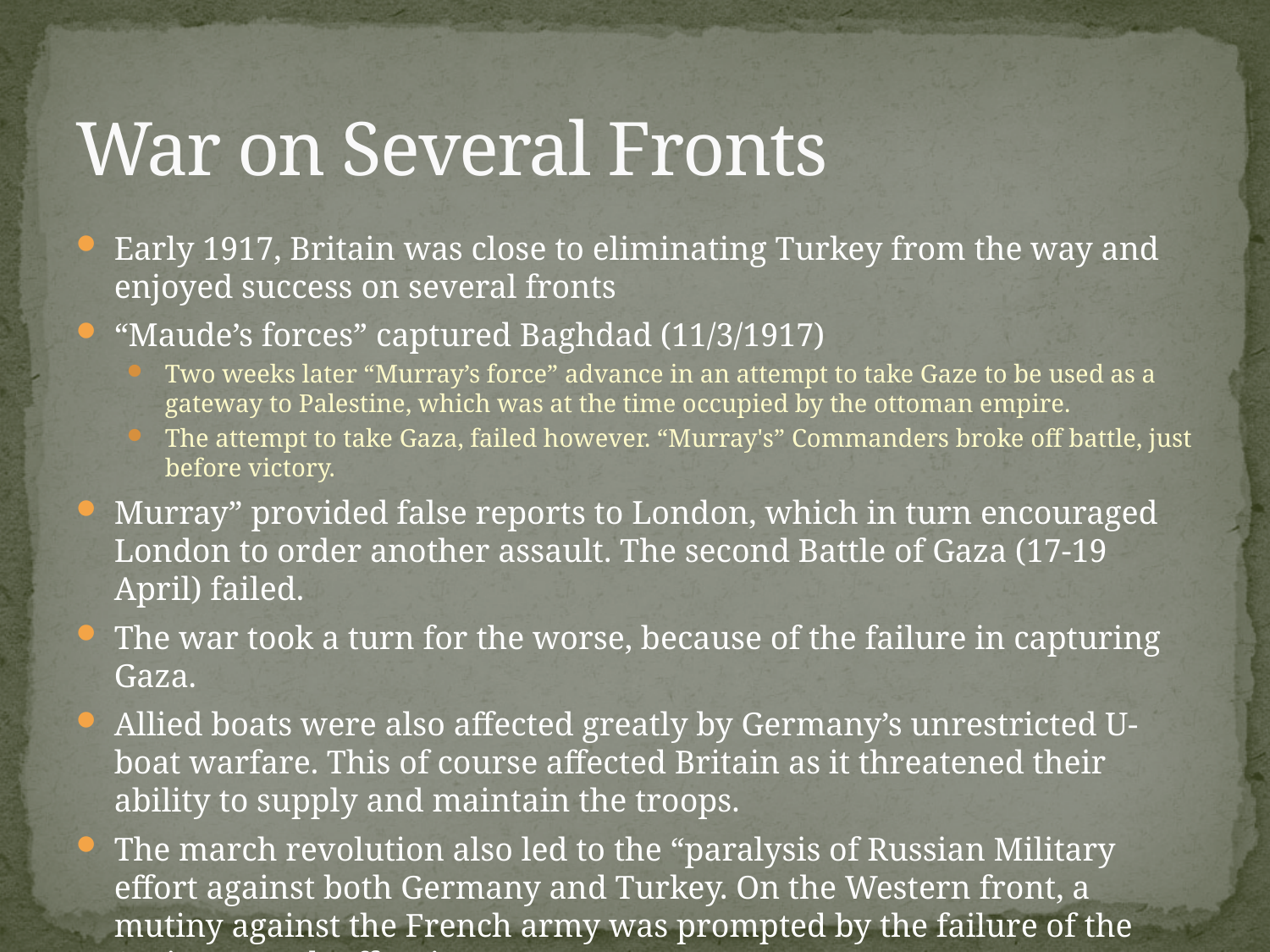

War on Several Fronts
Early 1917, Britain was close to eliminating Turkey from the way and enjoyed success on several fronts
“Maude’s forces” captured Baghdad (11/3/1917)
Two weeks later “Murray’s force” advance in an attempt to take Gaze to be used as a gateway to Palestine, which was at the time occupied by the ottoman empire.
The attempt to take Gaza, failed however. “Murray's” Commanders broke off battle, just before victory.
Murray” provided false reports to London, which in turn encouraged London to order another assault. The second Battle of Gaza (17-19 April) failed.
The war took a turn for the worse, because of the failure in capturing Gaza.
Allied boats were also affected greatly by Germany’s unrestricted U-boat warfare. This of course affected Britain as it threatened their ability to supply and maintain the troops.
The march revolution also led to the “paralysis of Russian Military effort against both Germany and Turkey. On the Western front, a mutiny against the French army was prompted by the failure of the Spring French offensive.